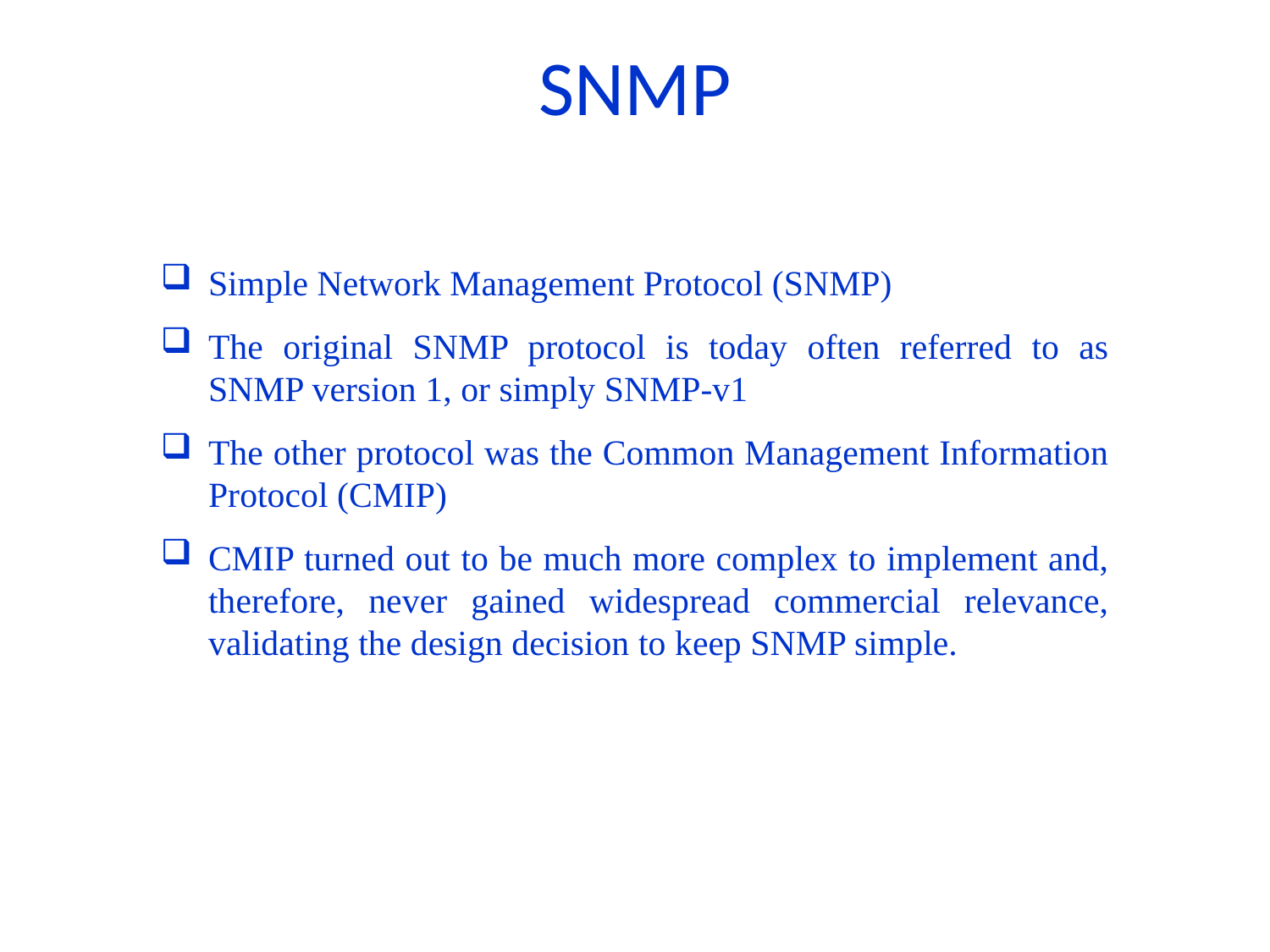

SNMP
Simple Network Management Protocol (SNMP)
The original SNMP protocol is today often referred to as SNMP version 1, or simply SNMP-v1
The other protocol was the Common Management Information Protocol (CMIP)
CMIP turned out to be much more complex to implement and, therefore, never gained widespread commercial relevance, validating the design decision to keep SNMP simple.